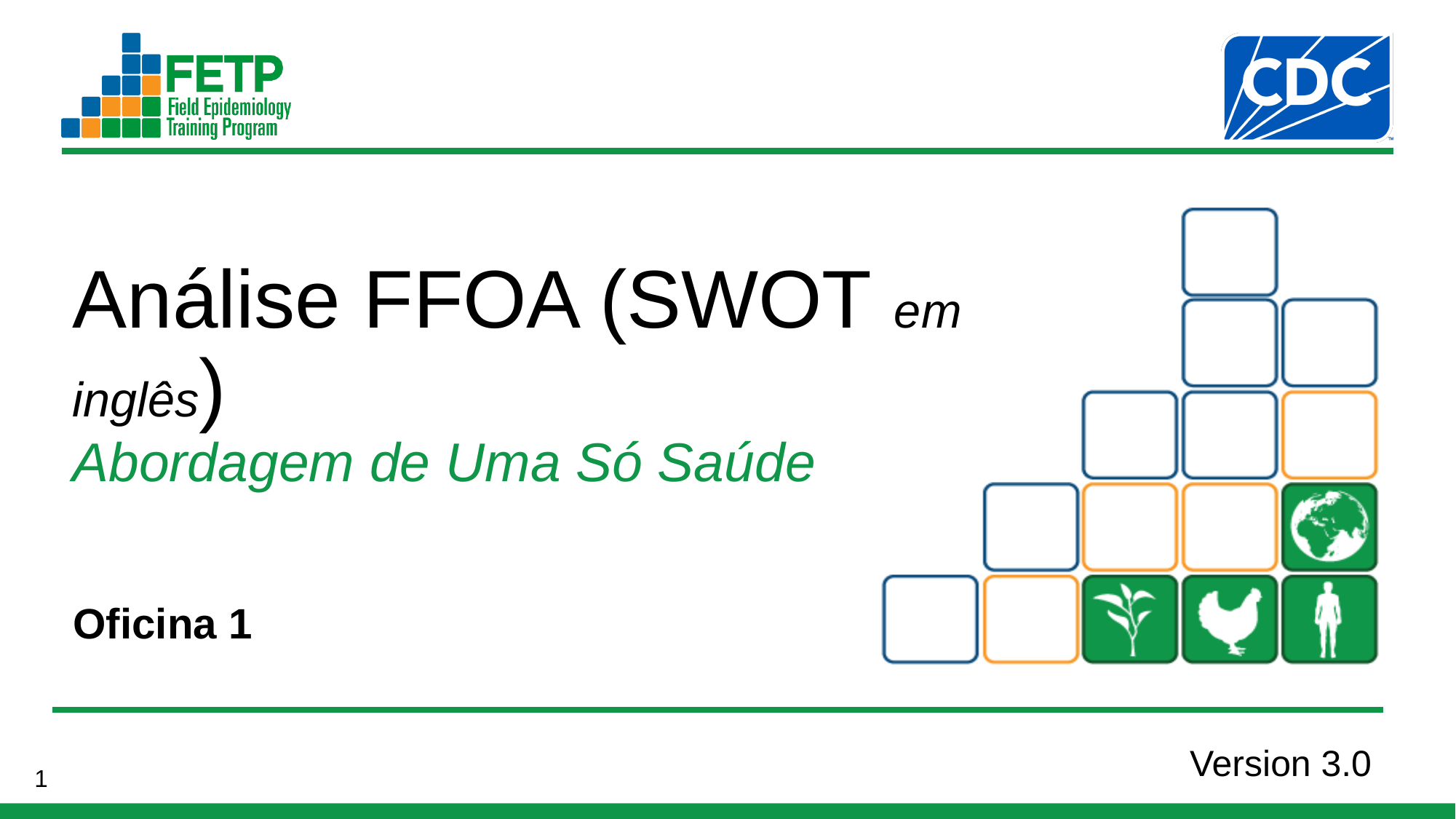

Análise FFOA (SWOT em inglês)
Oficina 1